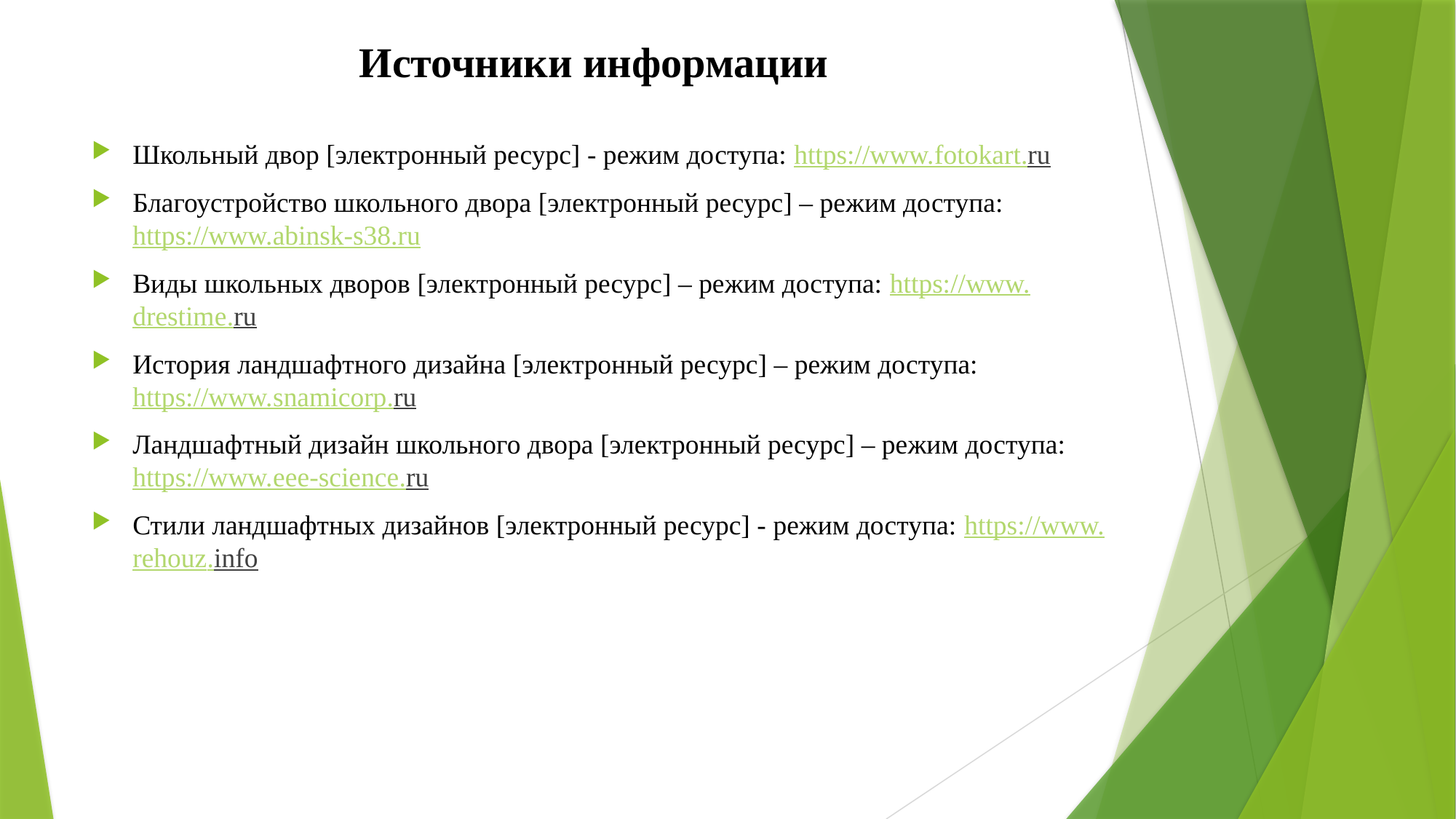

# Источники информации
Школьный двор [электронный ресурс] - режим доступа: https://www.fotokart.ru
Благоустройство школьного двора [электронный ресурс] – режим доступа: https://www.abinsk-s38.ru
Виды школьных дворов [электронный ресурс] – режим доступа: https://www.drestime.ru
История ландшафтного дизайна [электронный ресурс] – режим доступа: https://www.snamicorp.ru
Ландшафтный дизайн школьного двора [электронный ресурс] – режим доступа: https://www.eee-science.ru
Стили ландшафтных дизайнов [электронный ресурс] - режим доступа: https://www.rehouz.info